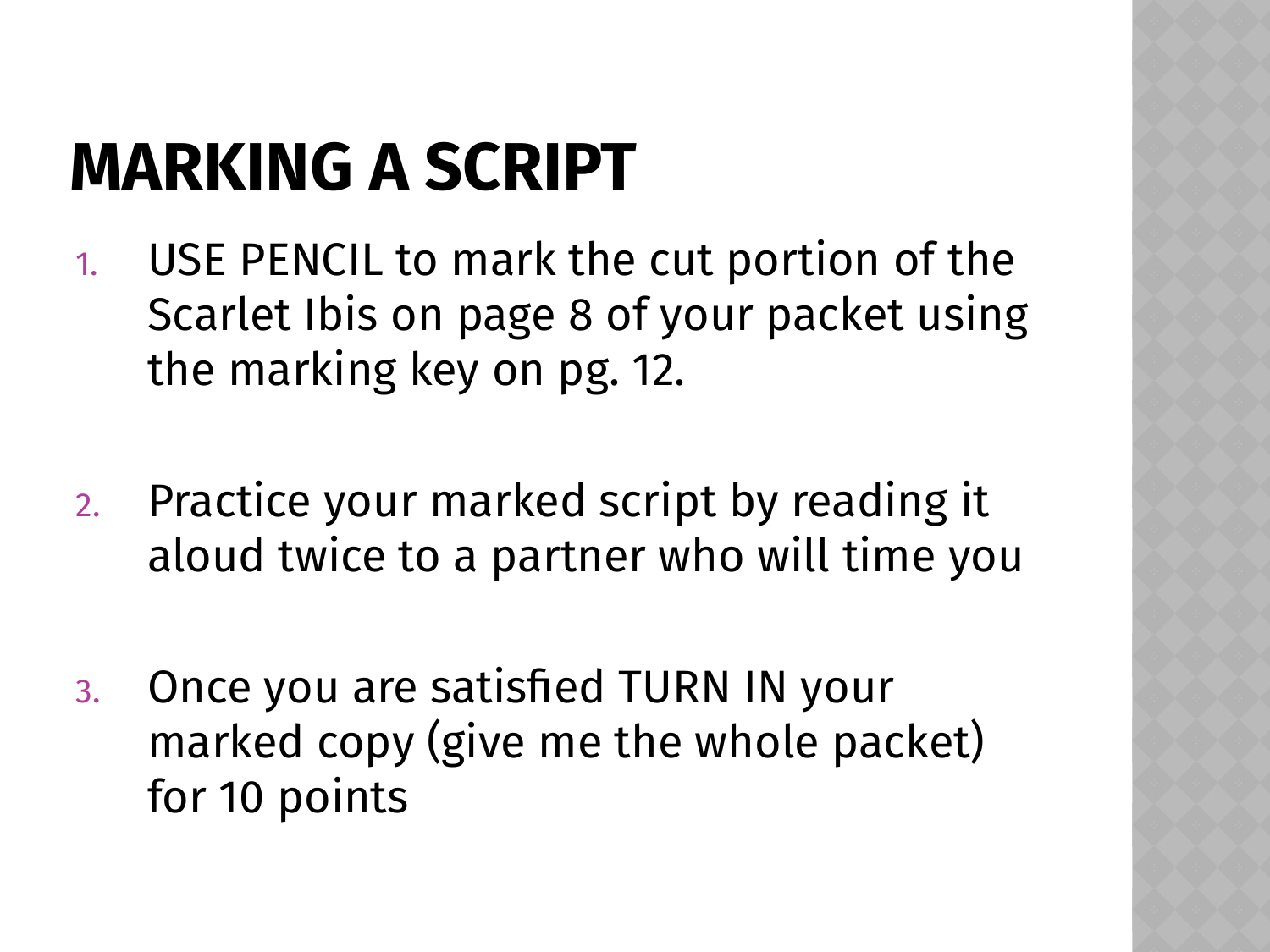

# Marking a script
USE PENCIL to mark the cut portion of the Scarlet Ibis on page 8 of your packet using the marking key on pg. 12.

Practice your marked script by reading it aloud twice to a partner who will time you

Once you are satisfied TURN IN your marked copy (give me the whole packet) for 10 points